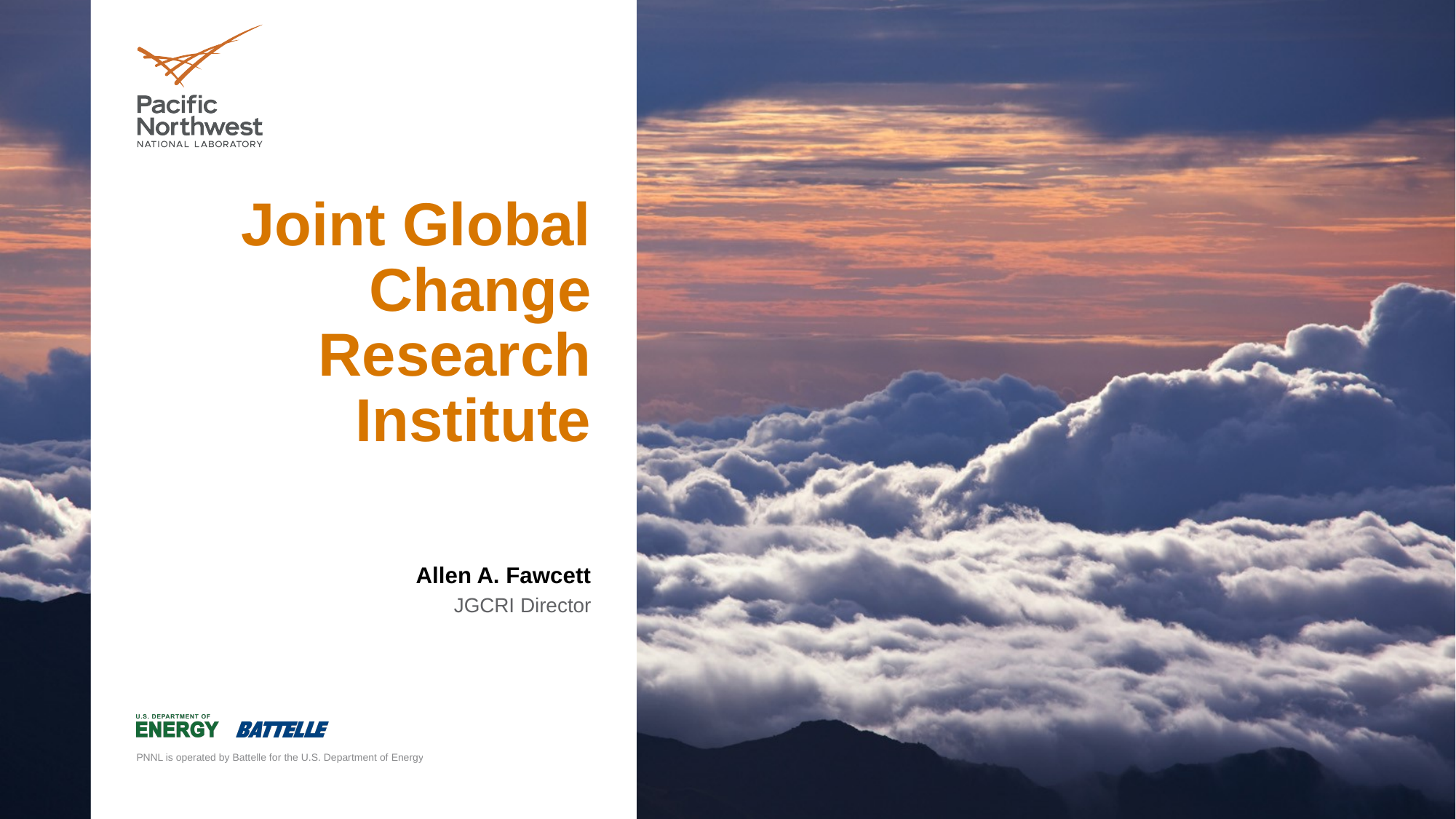

# Joint Global Change Research Institute
Allen A. Fawcett
JGCRI Director